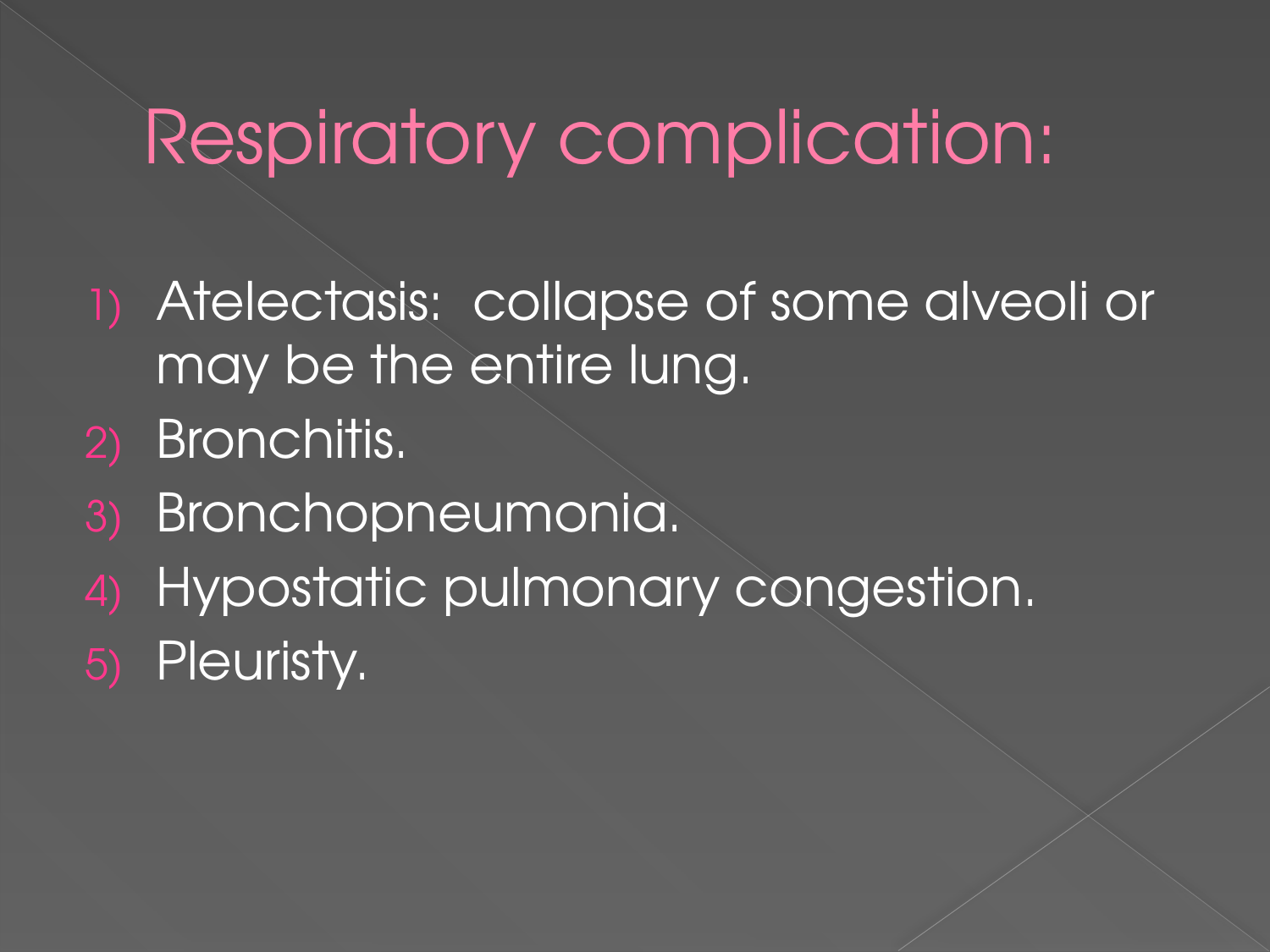

# Respiratory complication:
Atelectasis:  collapse of some alveoli or may be the entire lung.
Bronchitis.
Bronchopneumonia.
Hypostatic pulmonary congestion.
Pleuristy.